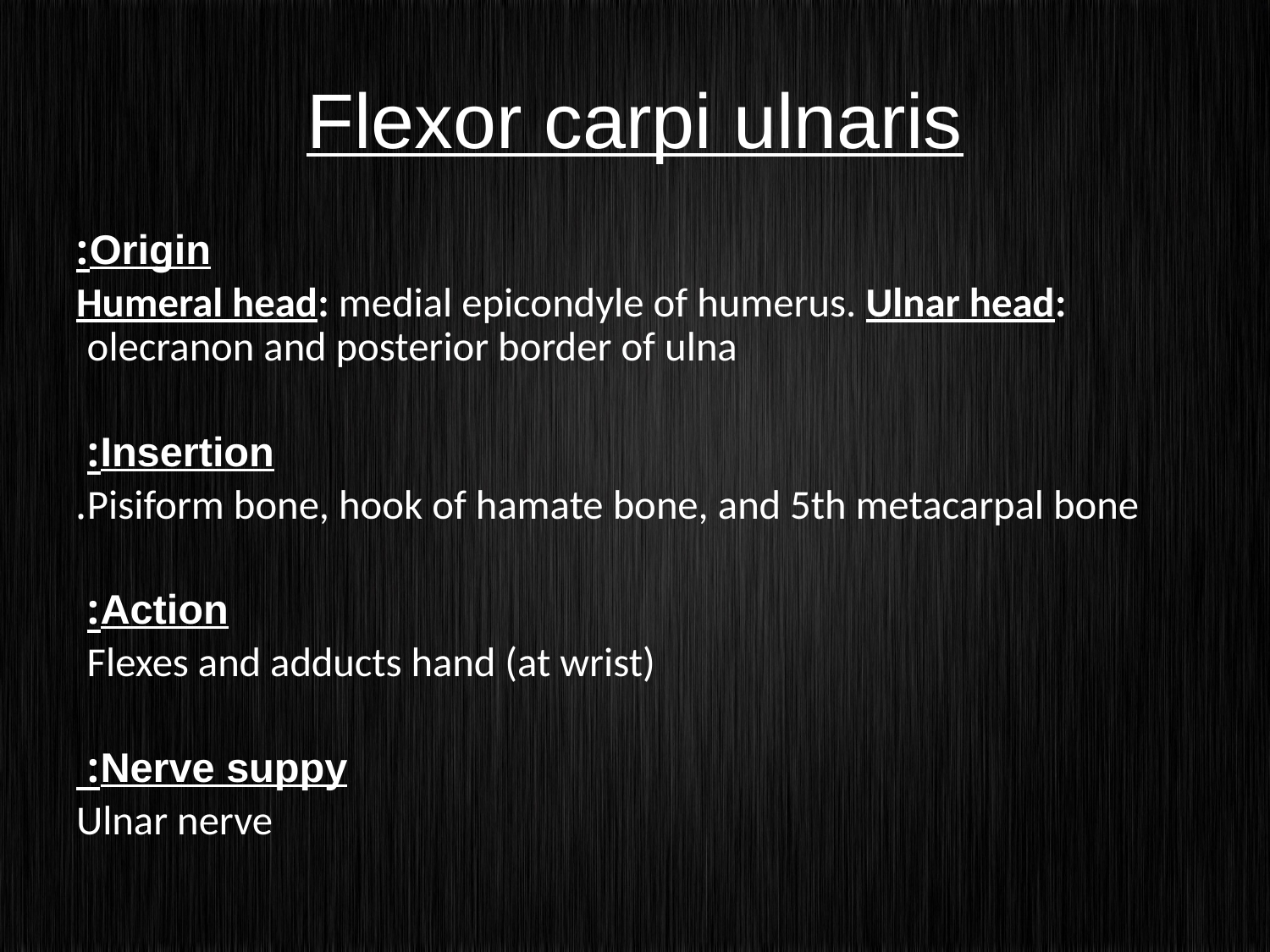

# Flexor carpi ulnaris
Origin:
Humeral head: medial epicondyle of humerus. Ulnar head: olecranon and posterior border of ulna

Insertion:
Pisiform bone, hook of hamate bone, and 5th metacarpal bone.

Action:
Flexes and adducts hand (at wrist)

Nerve suppy:
Ulnar nerve